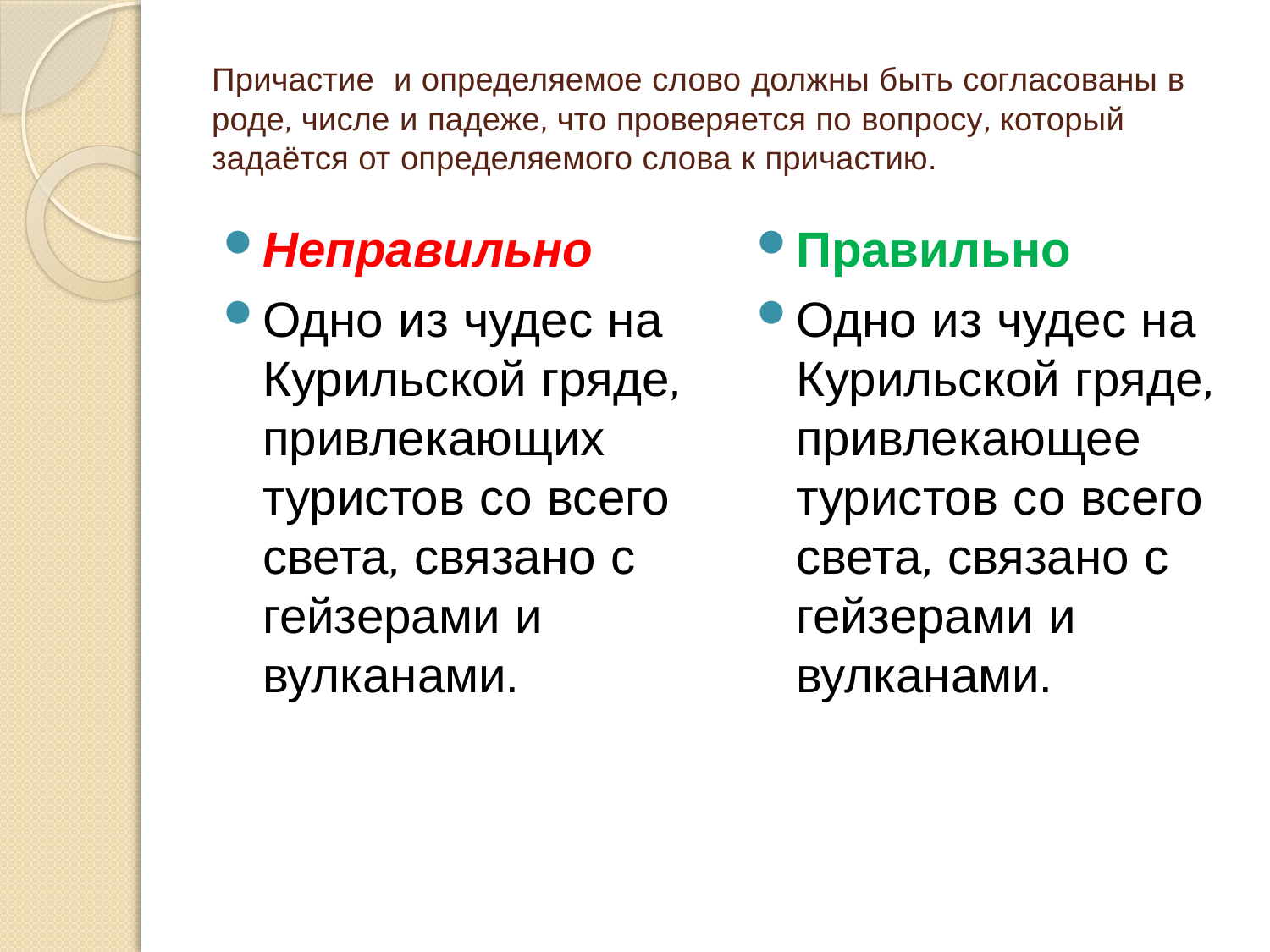

# Причастие  и определяемое слово должны быть согласованы в роде, числе и падеже, что проверяется по вопросу, который задаётся от определяемого слова к причастию.
Неправильно
Одно из чудес на Курильской гряде, привлекающих туристов со всего света, связано с гейзерами и вулканами.
Правильно
Одно из чудес на Курильской гряде, привлекающее туристов со всего света, связано с гейзерами и вулканами.